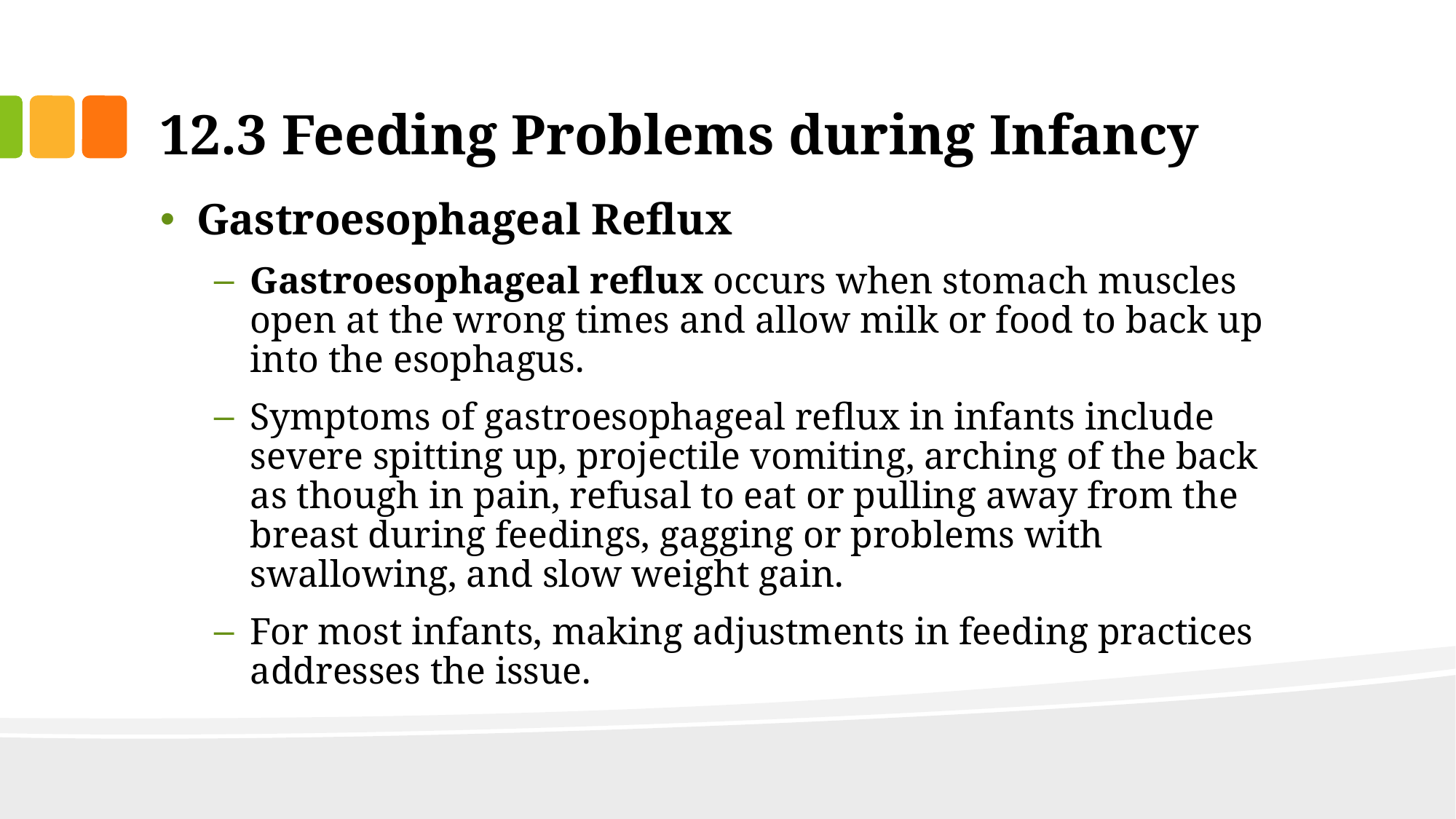

# 12.3 Feeding Problems during Infancy
Gastroesophageal Reflux
Gastroesophageal reflux occurs when stomach muscles open at the wrong times and allow milk or food to back up into the esophagus.
Symptoms of gastroesophageal reflux in infants include severe spitting up, projectile vomiting, arching of the back as though in pain, refusal to eat or pulling away from the breast during feedings, gagging or problems with swallowing, and slow weight gain.
For most infants, making adjustments in feeding practices addresses the issue.